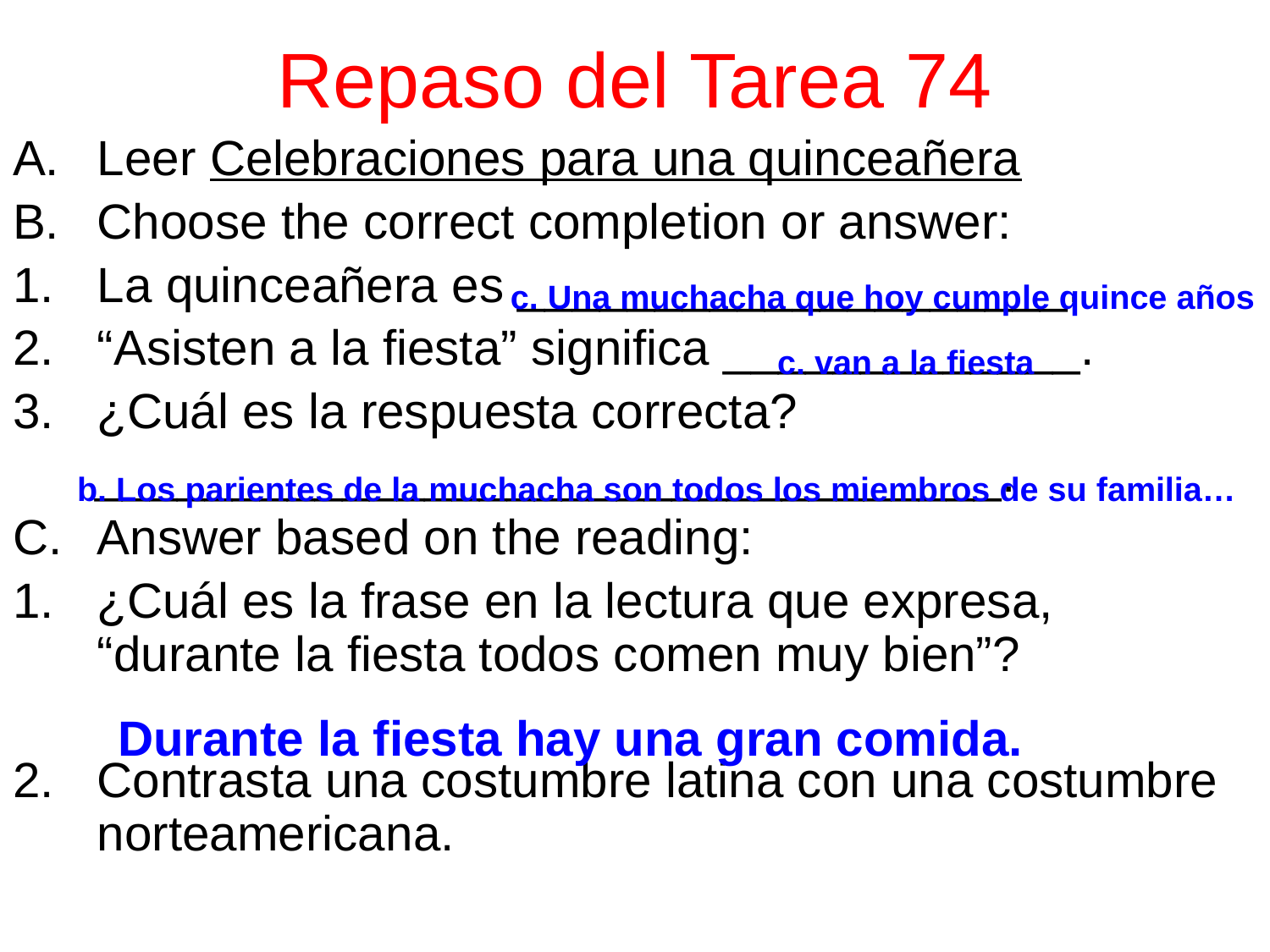

# Repaso del Tarea 74
Leer Celebraciones para una quinceañera
Choose the correct completion or answer:
La quinceañera es ____________________.
“Asisten a la fiesta” significa _____________.
¿Cuál es la respuesta correcta?
      _________________________________.
Answer based on the reading:
¿Cuál es la frase en la lectura que expresa, “durante la fiesta todos comen muy bien”?

Contrasta una costumbre latina con una costumbre norteamericana.
c. Una muchacha que hoy cumple quince años
c. van a la fiesta
b. Los parientes de la muchacha son todos los miembros de su familia…
Durante la fiesta hay una gran comida.